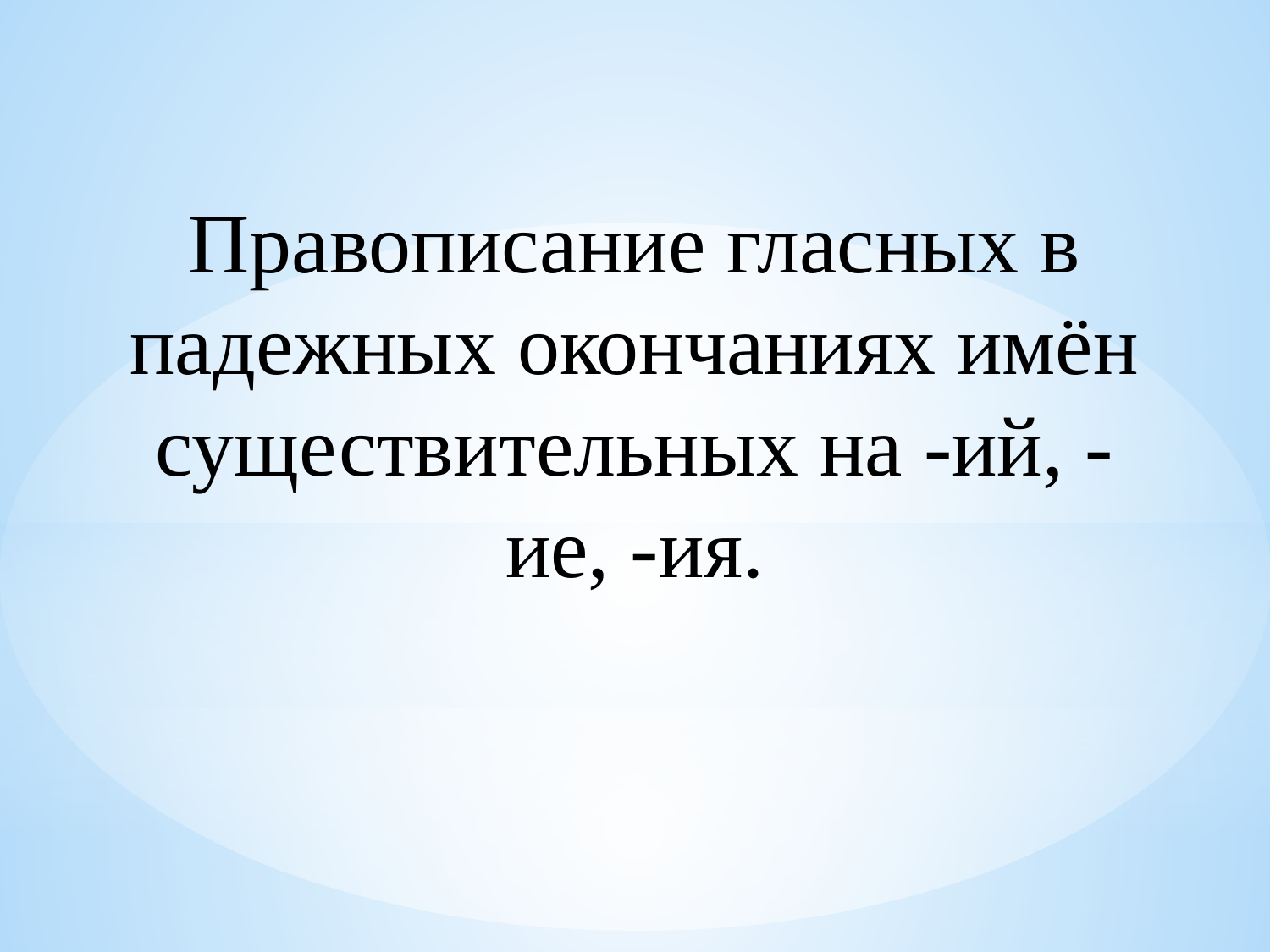

Правописание гласных в падежных окончаниях имён существительных на -ий, -ие, -ия.